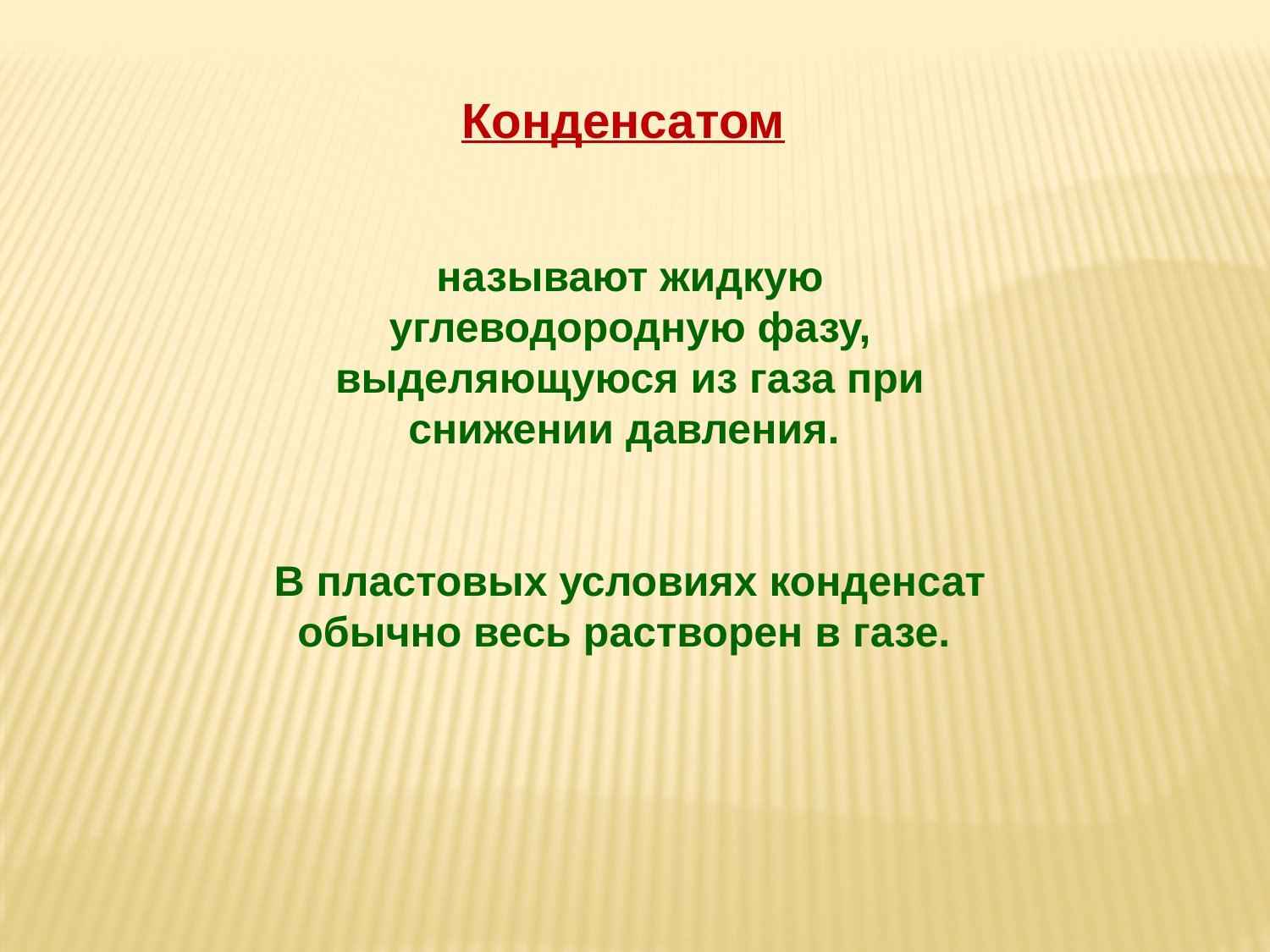

Конденсатом

называют жидкую углеводородную фазу, выделяющуюся из газа при снижении давления.

В пластовых условиях конденсат обычно весь растворен в газе.